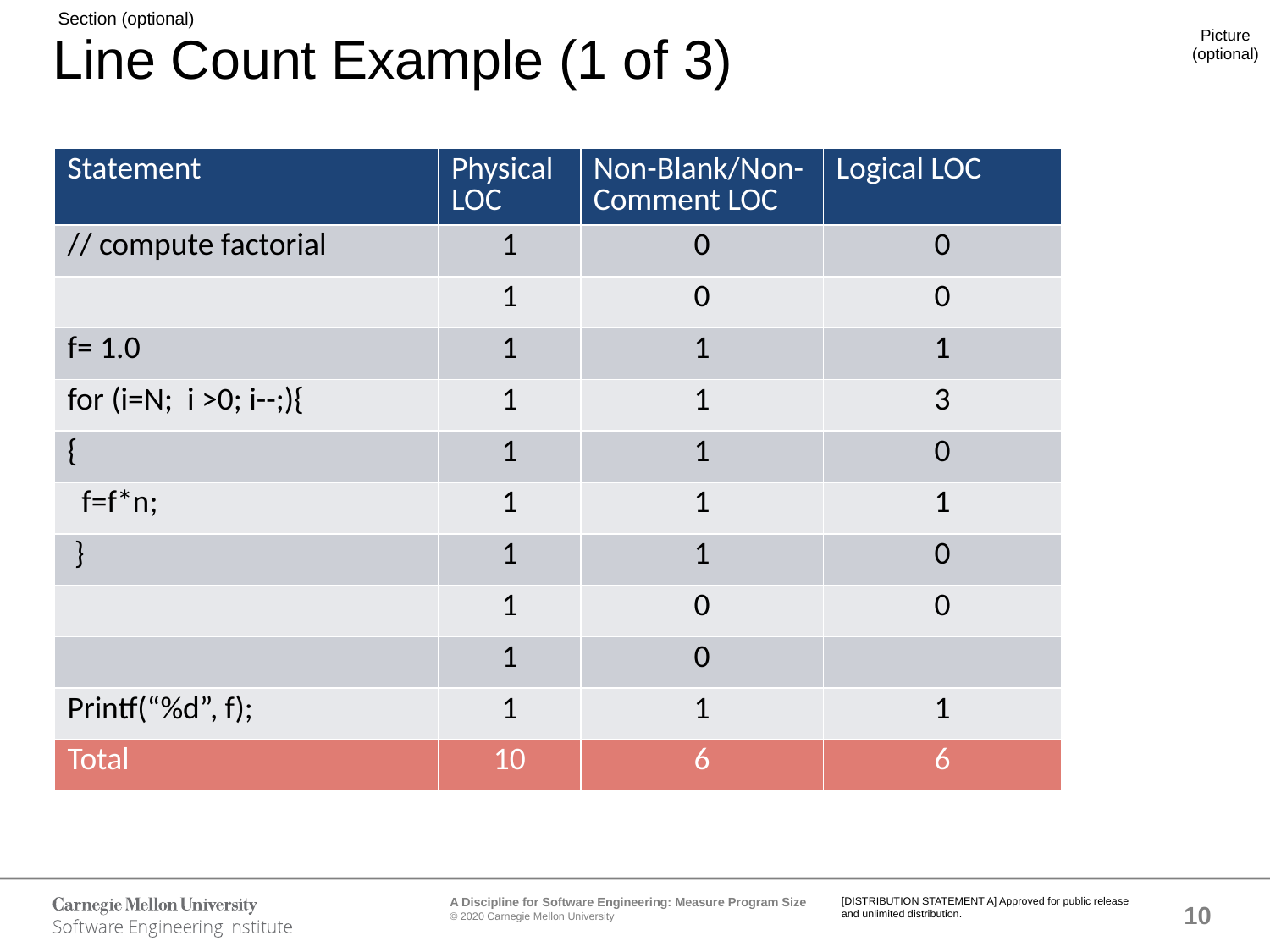

# Line Count Example (1 of 3)
| Statement | Physical LOC | Non-Blank/Non-Comment LOC | Logical LOC |
| --- | --- | --- | --- |
| // compute factorial | 1 | 0 | 0 |
|  | 1 | 0 | 0 |
| f= 1.0 | 1 | 1 | 1 |
| for (i=N; i >0; i--;){ | 1 | 1 | 3 |
| { | 1 | 1 | 0 |
| f=f\*n; | 1 | 1 | 1 |
| } | 1 | 1 | 0 |
|  | 1 | 0 | 0 |
|  | 1 | 0 |  |
| Printf(“%d”, f); | 1 | 1 | 1 |
| Total | 10 | 6 | 6 |